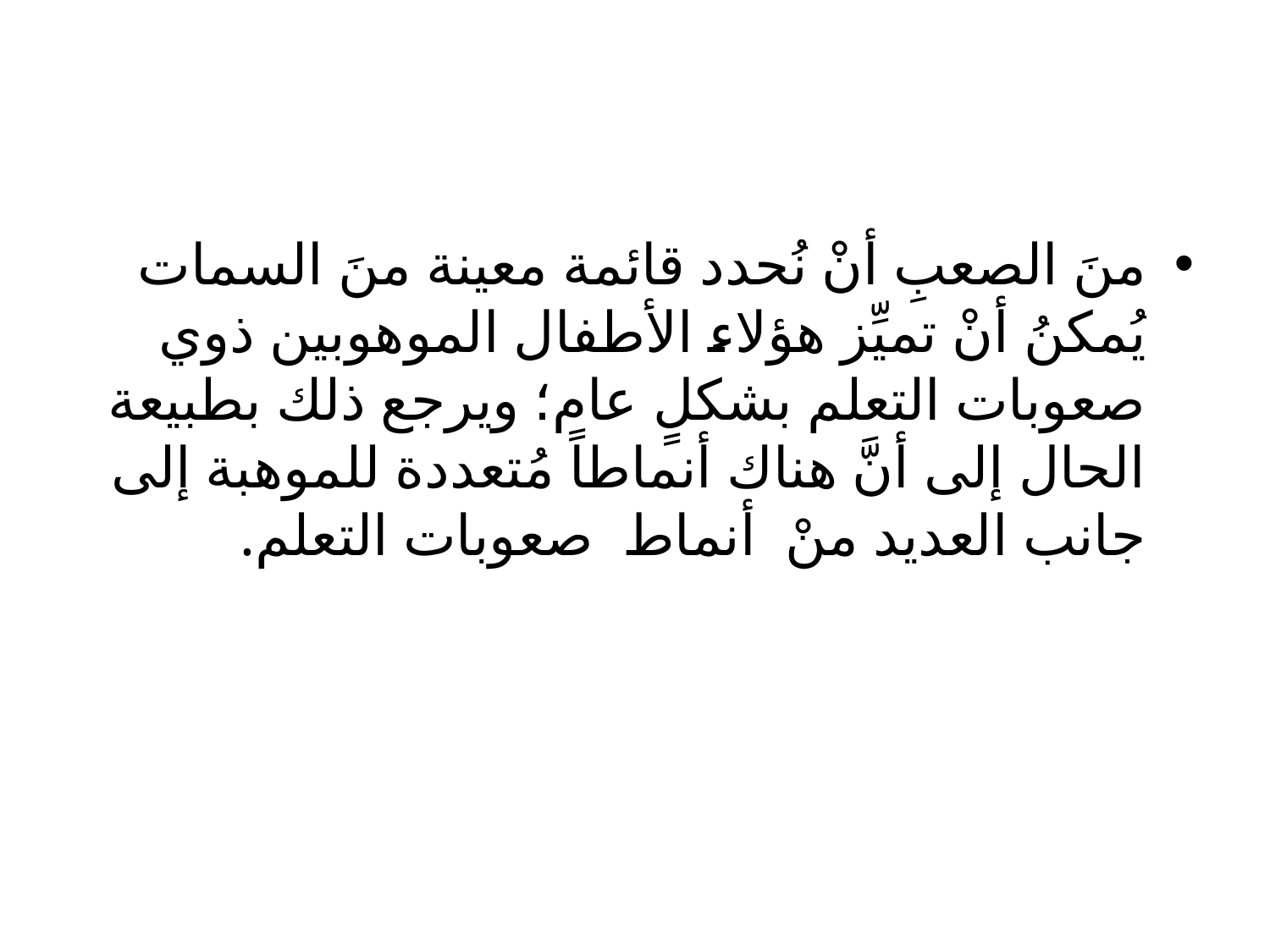

منَ الصعبِ أنْ نُحدد قائمة معينة منَ السمات يُمكنُ أنْ تميِّز هؤلاء الأطفال الموهوبين ذوي صعوبات التعلم بشكلٍ عام؛ ويرجع ذلك بطبيعة الحال إلى أنَّ هناك أنماطاً مُتعددة للموهبة إلى جانب العديد منْ  أنماط  صعوبات التعلم.